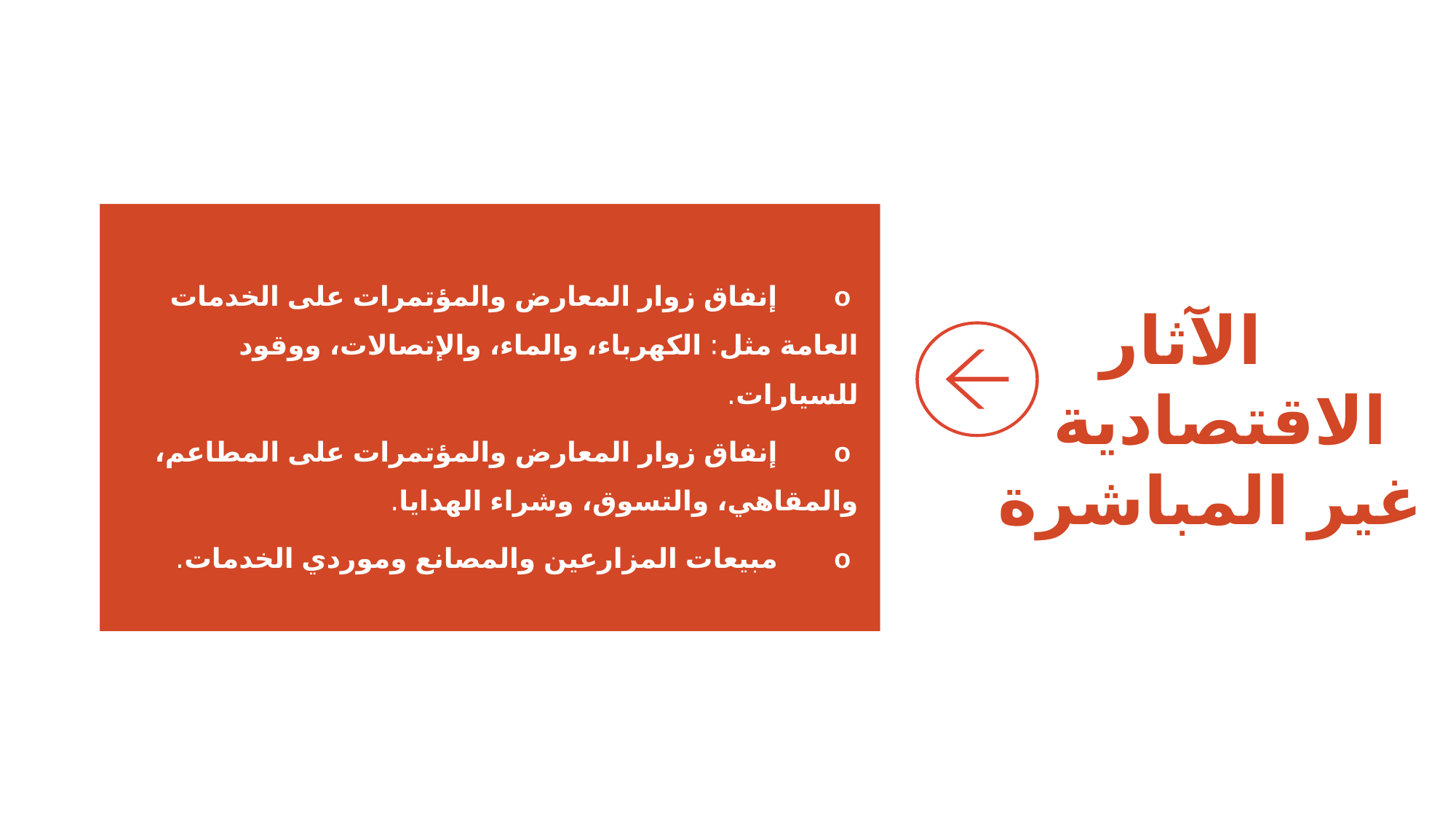

o       إنفاق زوار المعارض والمؤتمرات على الخدمات العامة مثل: الكهرباء، والماء، والإتصالات، ووقود للسيارات.
 o       إنفاق زوار المعارض والمؤتمرات على المطاعم، والمقاهي، والتسوق، وشراء الهدايا.
 o       مبيعات المزارعين والمصانع وموردي الخدمات.
# الآثار الاقتصادية غير المباشرة

  الآثار الاقتصادية المباشرة: